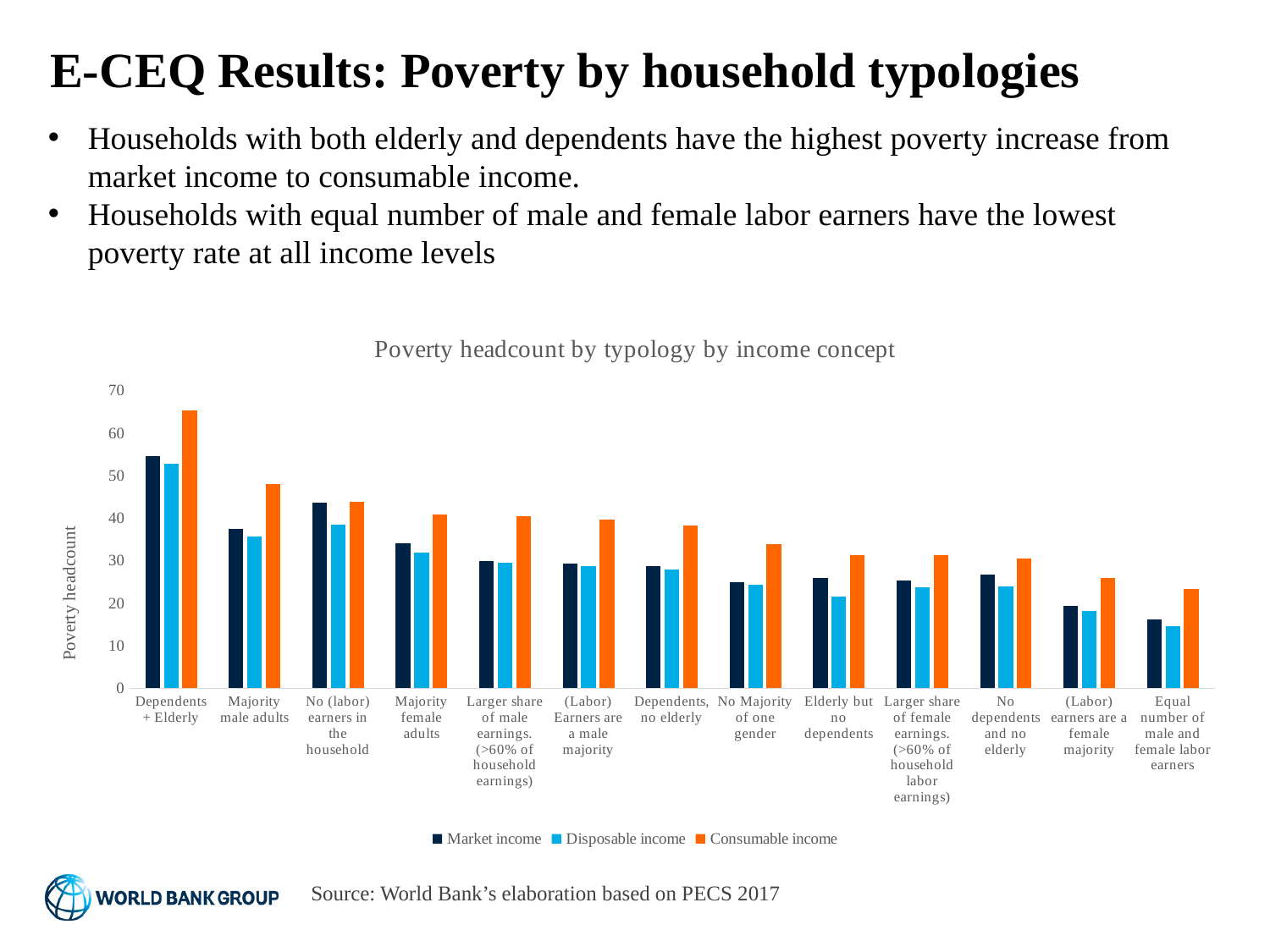

# E-CEQ Results: Poverty by household typologies
Households with both elderly and dependents have the highest poverty increase from market income to consumable income.
Households with equal number of male and female labor earners have the lowest poverty rate at all income levels

### Chart: Poverty headcount by typology by income concept

| Category | Market income | Disposable income | Consumable income |
|---|---|---|---|
| Dependents + Elderly | 54.595 | 52.843 | 65.324 |
| Majority male adults | 37.41 | 35.775 | 47.953 |
| No (labor) earners in the household | 43.647 | 38.401 | 43.877 |
| Majority female adults | 34.061 | 31.981 | 40.935 |
| Larger share of male earnings. (>60% of household earnings) | 29.848 | 29.578 | 40.461 |
| (Labor) Earners are a male majority | 29.296 | 28.788 | 39.741 |
| Dependents, no elderly | 28.72 | 27.964 | 38.216 |
| No Majority of one gender | 24.926 | 24.313 | 33.827 |
| Elderly but no dependents | 25.921 | 21.621 | 31.401 |
| Larger share of female earnings. (>60% of household labor earnings) | 25.306 | 23.682 | 31.272 |
| No dependents and no elderly | 26.742 | 23.923 | 30.597 |
| (Labor) earners are a female majority | 19.353 | 18.17 | 25.867 |
| Equal number of male and female labor earners | 16.144 | 14.595 | 23.369 |
Source: World Bank’s elaboration based on PECS 2017